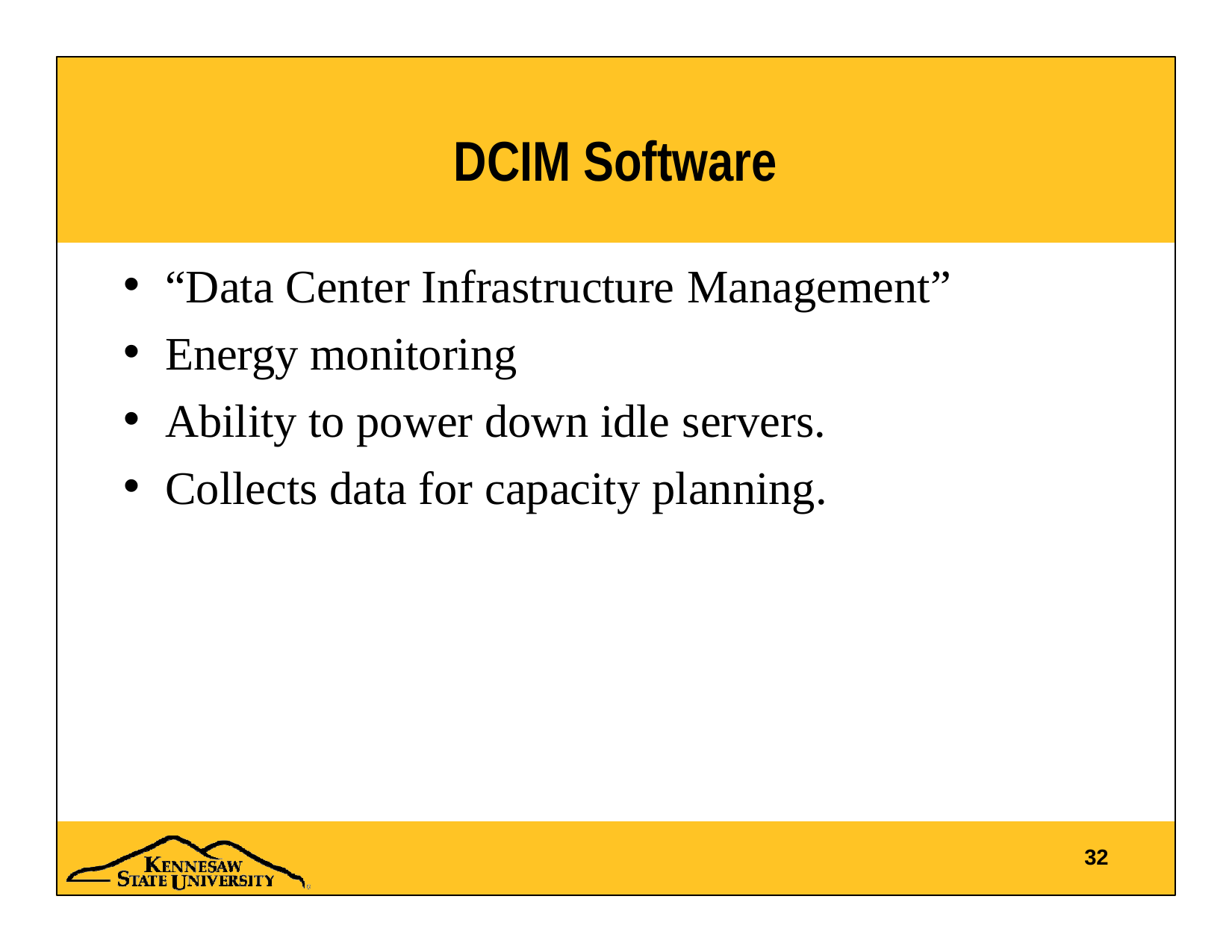

# DCIM Software
“Data Center Infrastructure Management”
Energy monitoring
Ability to power down idle servers.
Collects data for capacity planning.

32